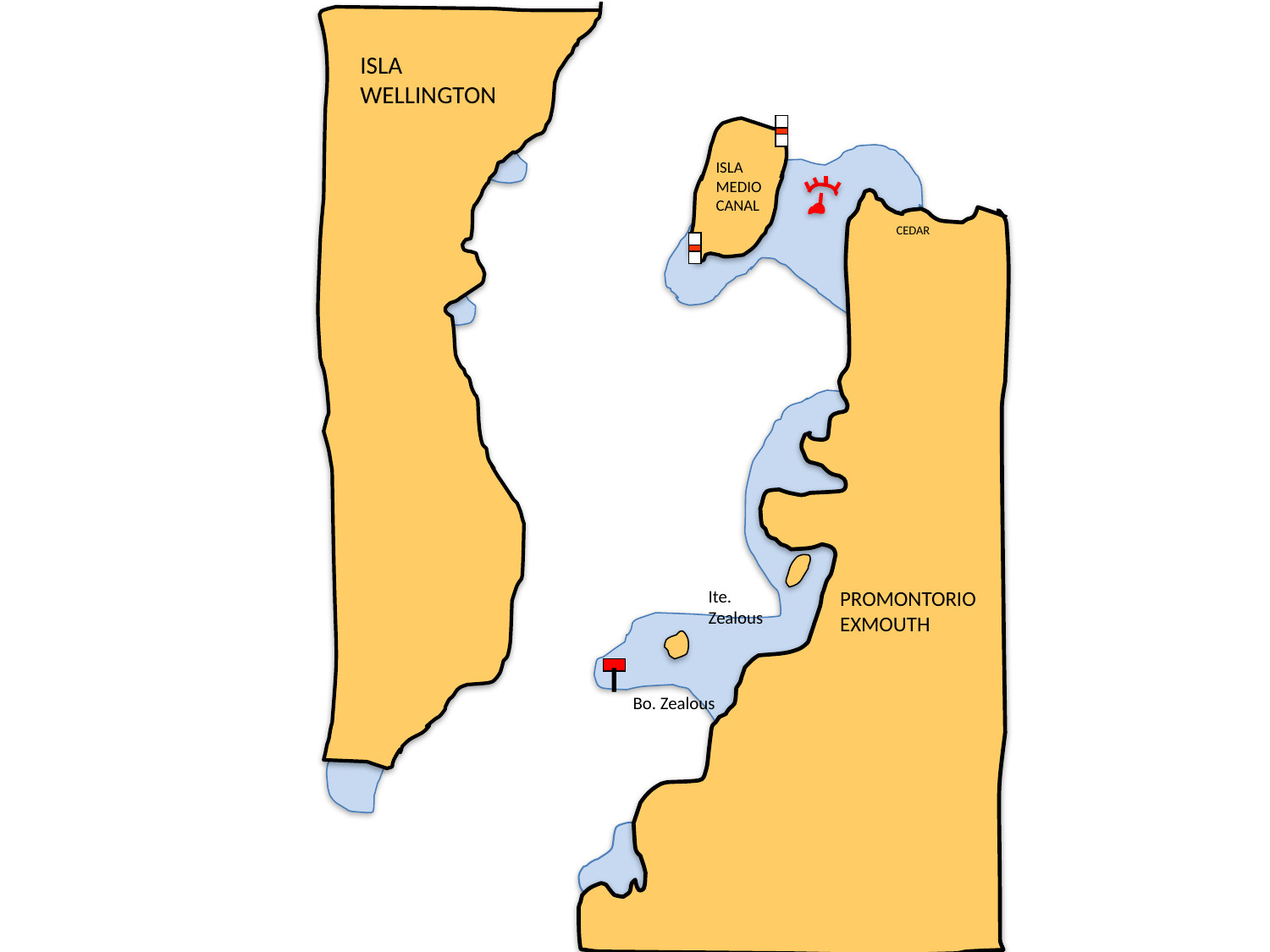

ISLA
WELLINGTON

ISLA
MEDIO
CANAL

CEDAR

PROMONTORIO
EXMOUTH
Ite.
Zealous

Bo. Zealous